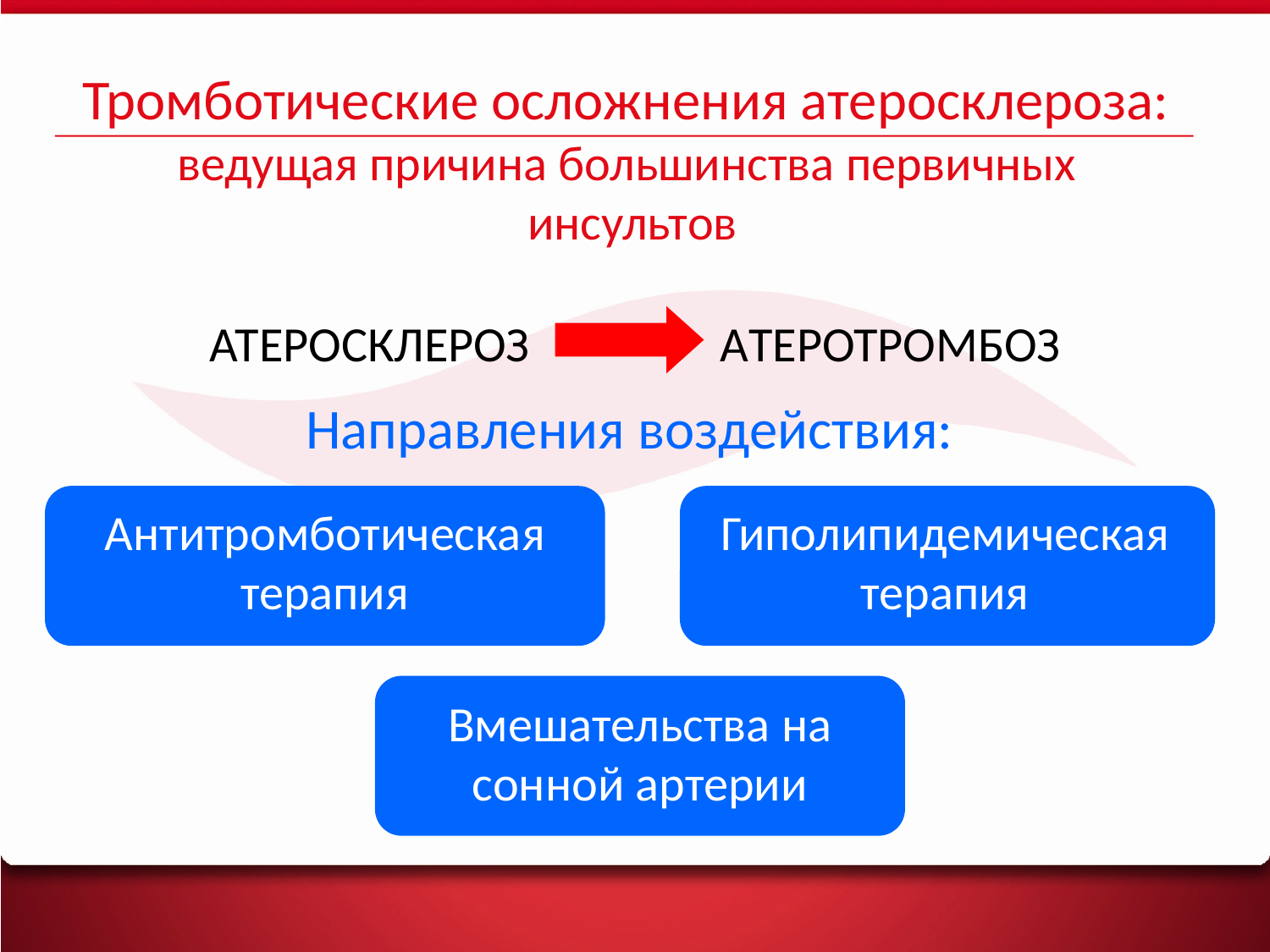

Тромботические осложнения атеросклероза:
ведущая причина большинства первичных  инсультов
АТЕРОСКЛЕРОЗ                 АТЕРОТРОМБОЗ

Направления воздействия:

Антитромботическая терапия
Гиполипидемическая терапия

Вмешательства на сонной артерии